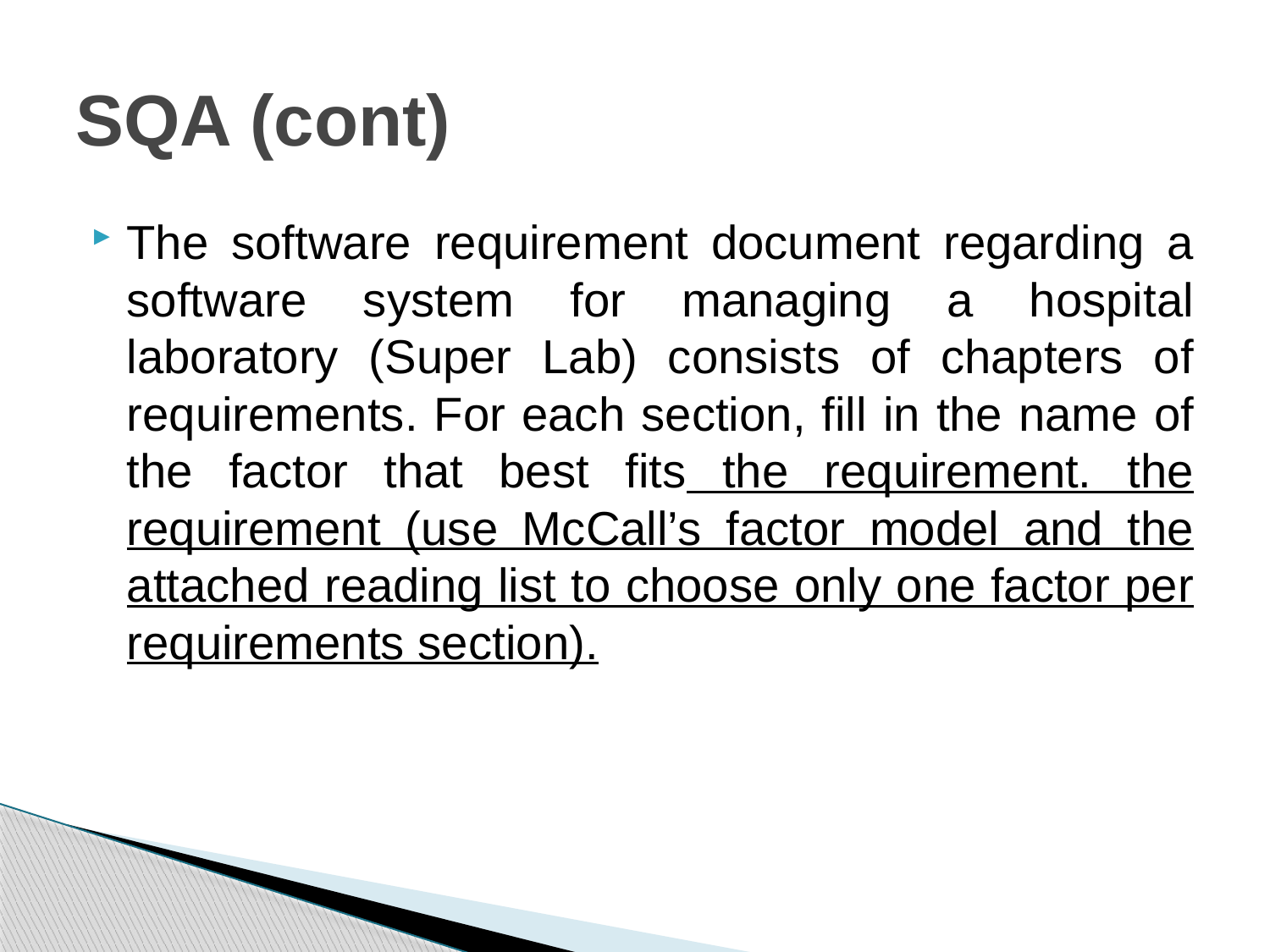

# SQA (cont)
The software requirement document regarding a software system for managing a hospital laboratory (Super Lab) consists of chapters of requirements. For each section, fill in the name of the factor that best fits the requirement. the requirement (use McCall’s factor model and the attached reading list to choose only one factor per requirements section).